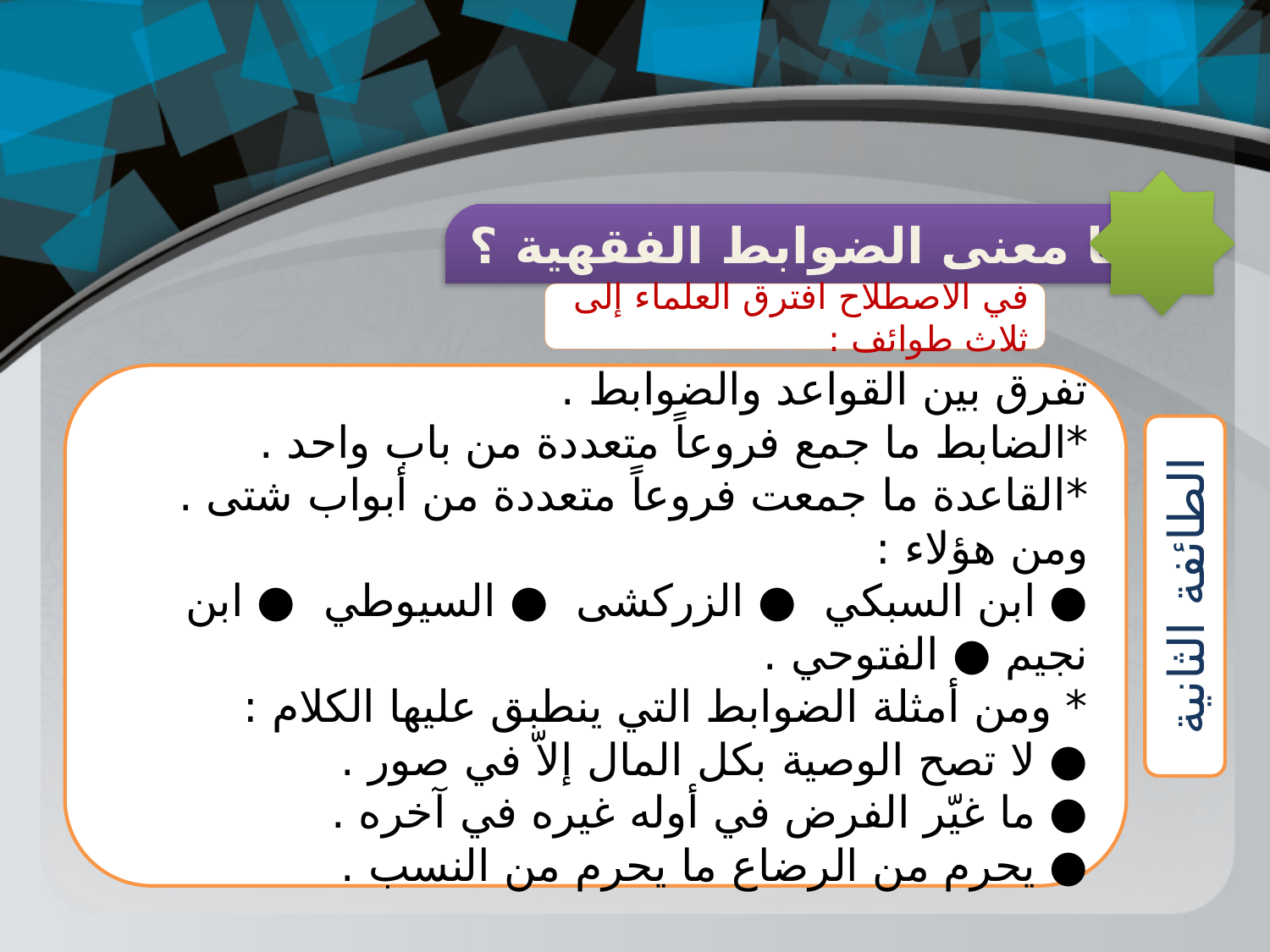

ما معنى الضوابط الفقهية ؟
في الاصطلاح افترق العلماء إلى ثلاث طوائف :
تفرق بين القواعد والضوابط .
*الضابط ما جمع فروعاً متعددة من باب واحد .
*القاعدة ما جمعت فروعاً متعددة من أبواب شتى . ومن هؤلاء :
● ابن السبكي  ● الزركشى  ● السيوطي  ● ابن نجيم ● الفتوحي .
* ومن أمثلة الضوابط التي ينطبق عليها الكلام :
● لا تصح الوصية بكل المال إلاّ في صور .
● ما غيّر الفرض في أوله غيره في آخره .
● يحرم من الرضاع ما يحرم من النسب .
الطائفة الثانية